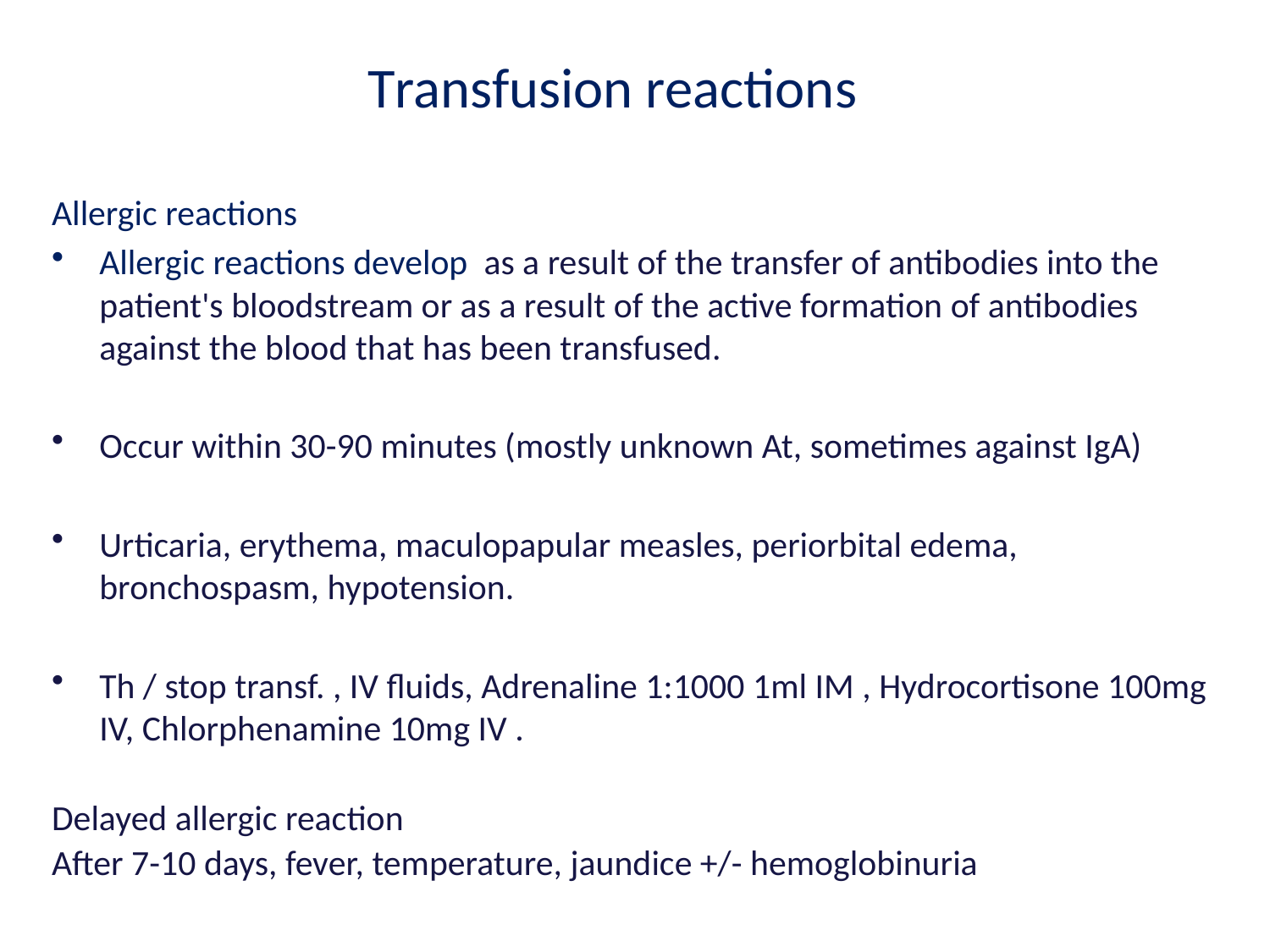

Transfusion reactions

Allergic reactions
Allergic reactions develop  as a result of the transfer of antibodies into the patient's bloodstream or as a result of the active formation of antibodies against the blood that has been transfused.

Occur within 30-90 minutes (mostly unknown At, sometimes against IgA)

Urticaria, erythema, maculopapular measles, periorbital edema, bronchospasm, hypotension.

Th / stop transf. , IV fluids, Adrenaline 1:1000 1ml IM , Hydrocortisone 100mg IV, Chlorphenamine 10mg IV .

Delayed allergic reaction
After 7-10 days, fever, temperature, jaundice +/- hemoglobinuria